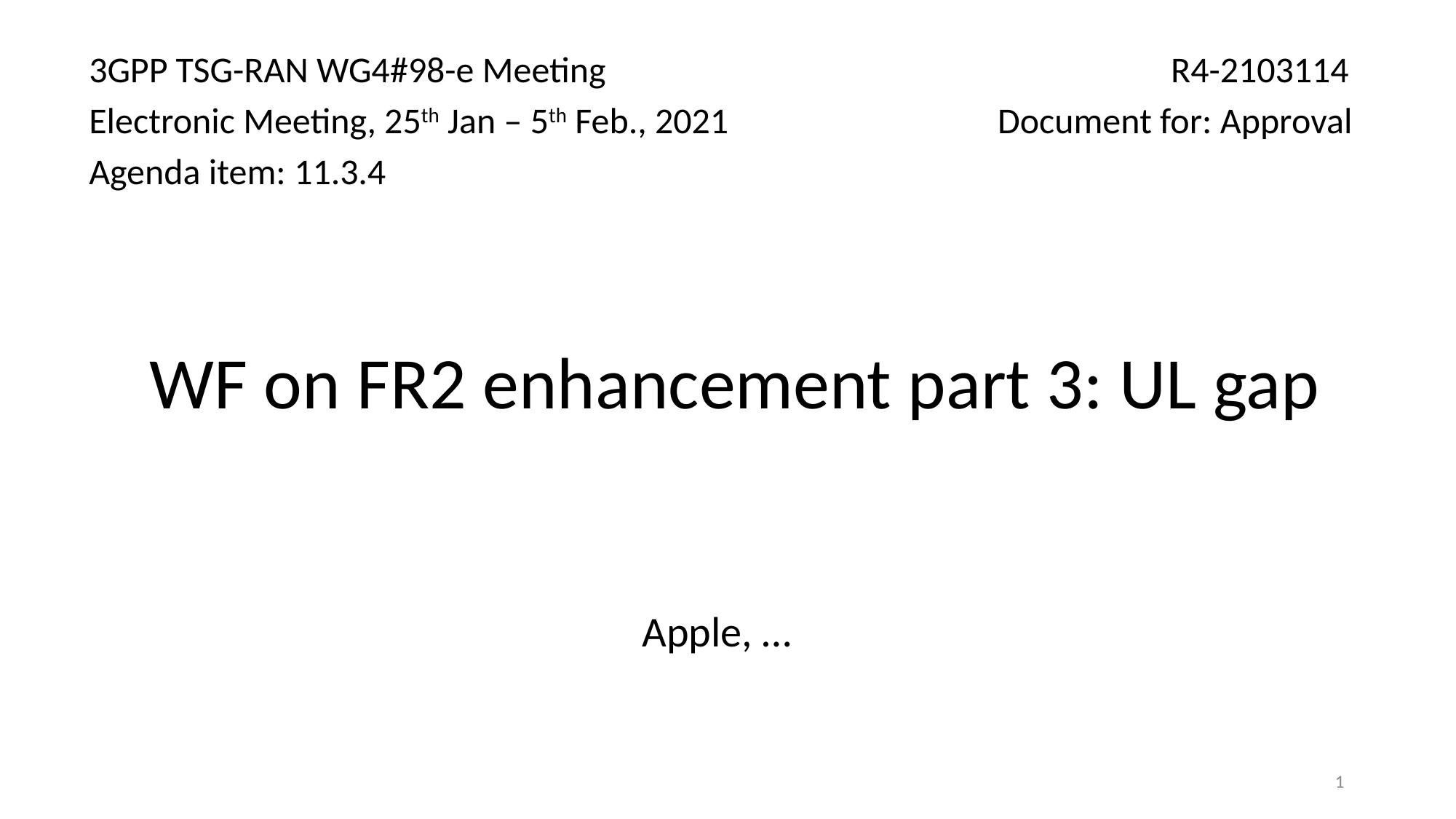

3GPP TSG-RAN WG4#98-e Meeting                                                                     R4-2103114
Electronic Meeting, 25th Jan – 5th Feb., 2021	                               Document for: Approval
Agenda item: 11.3.4
# WF on FR2 enhancement part 3: UL gap
Apple, …
1